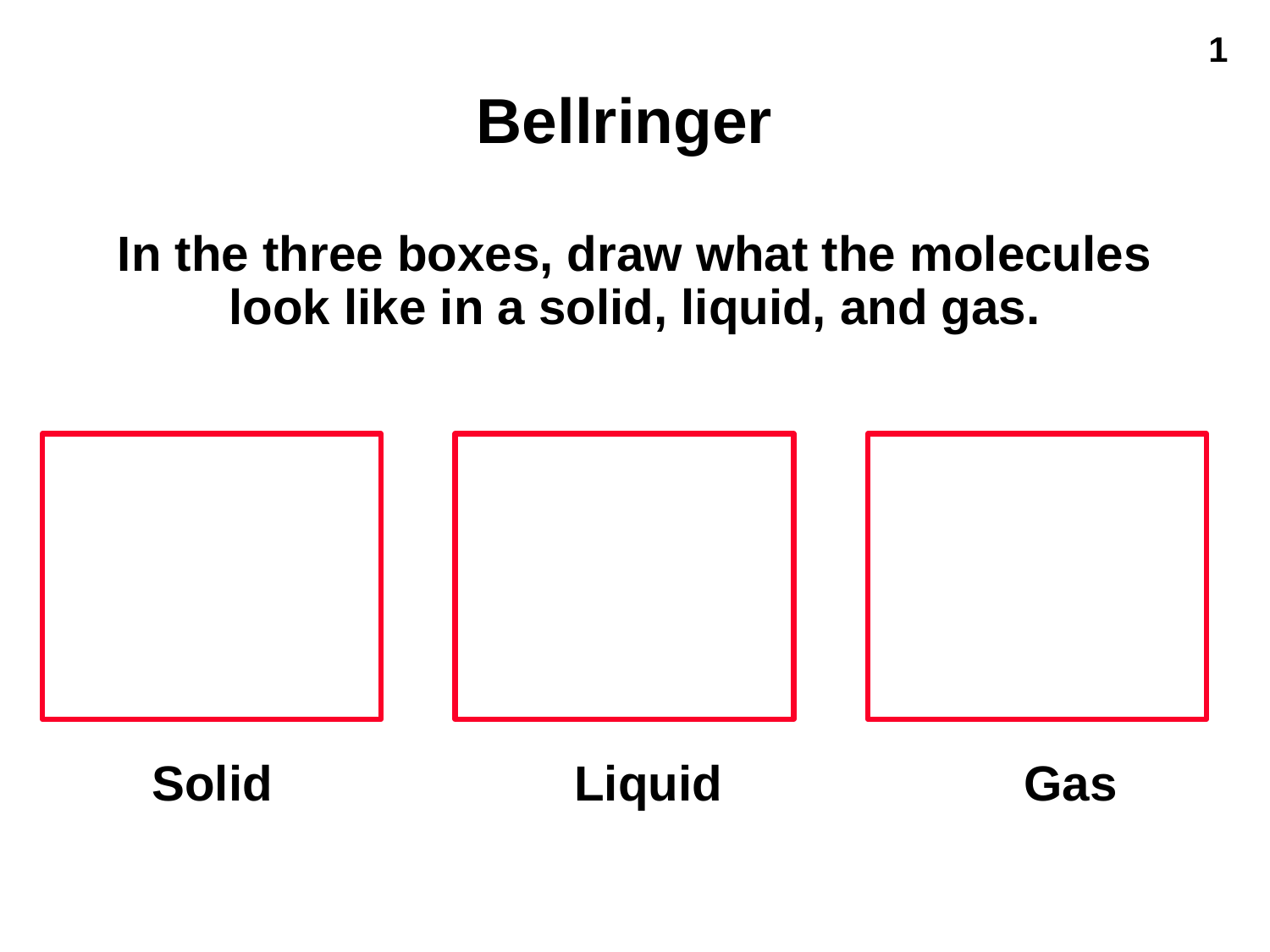

# Bellringer
In the three boxes, draw what the molecules look like in a solid, liquid, and gas.

Solid			   Liquid		        Gas